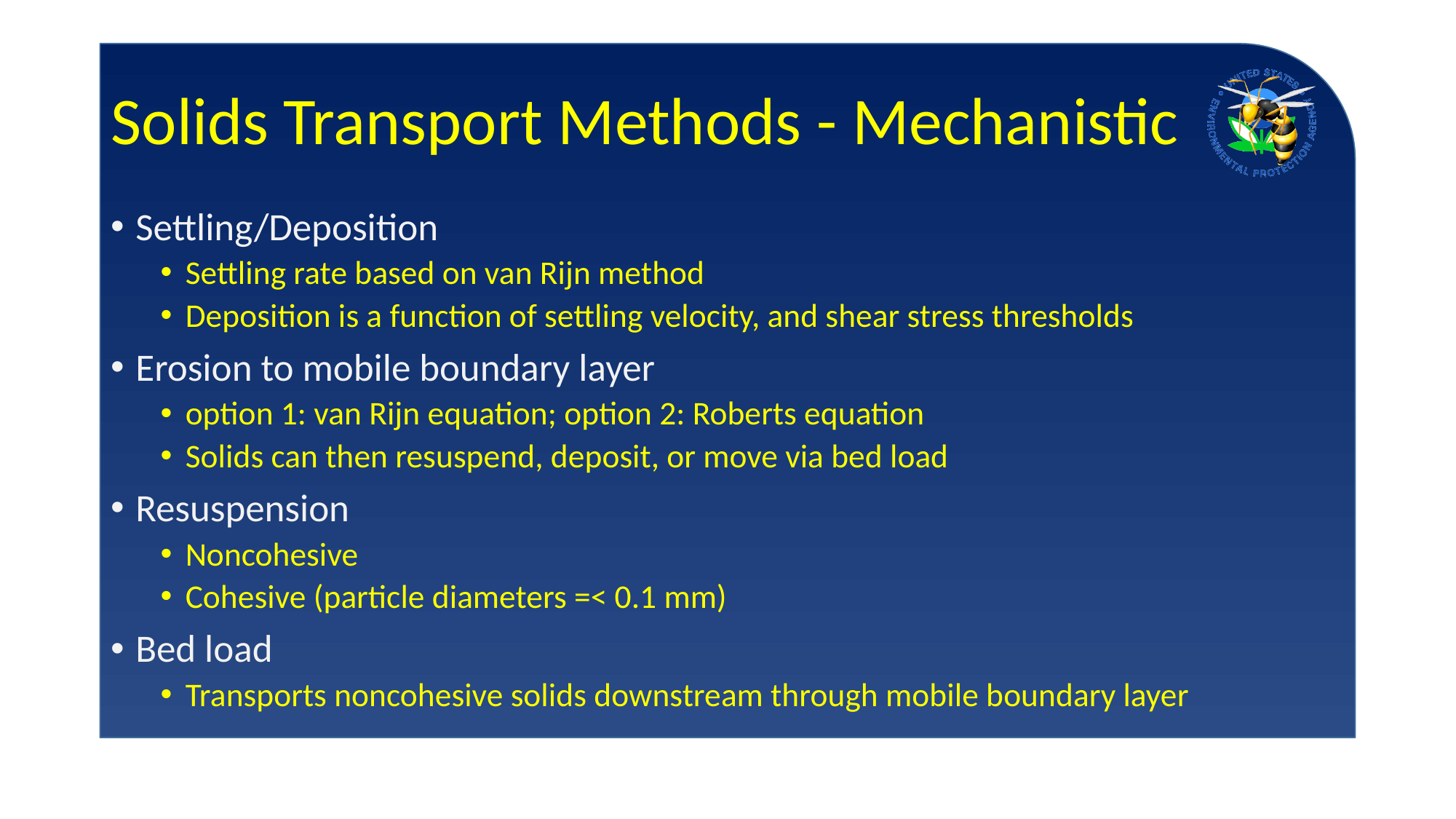

# Solids Transport Methods - Mechanistic
Settling/Deposition
Settling rate based on van Rijn method
Deposition is a function of settling velocity, and shear stress thresholds
Erosion to mobile boundary layer
option 1: van Rijn equation; option 2: Roberts equation
Solids can then resuspend, deposit, or move via bed load
Resuspension
Noncohesive
Cohesive (particle diameters =< 0.1 mm)
Bed load
Transports noncohesive solids downstream through mobile boundary layer